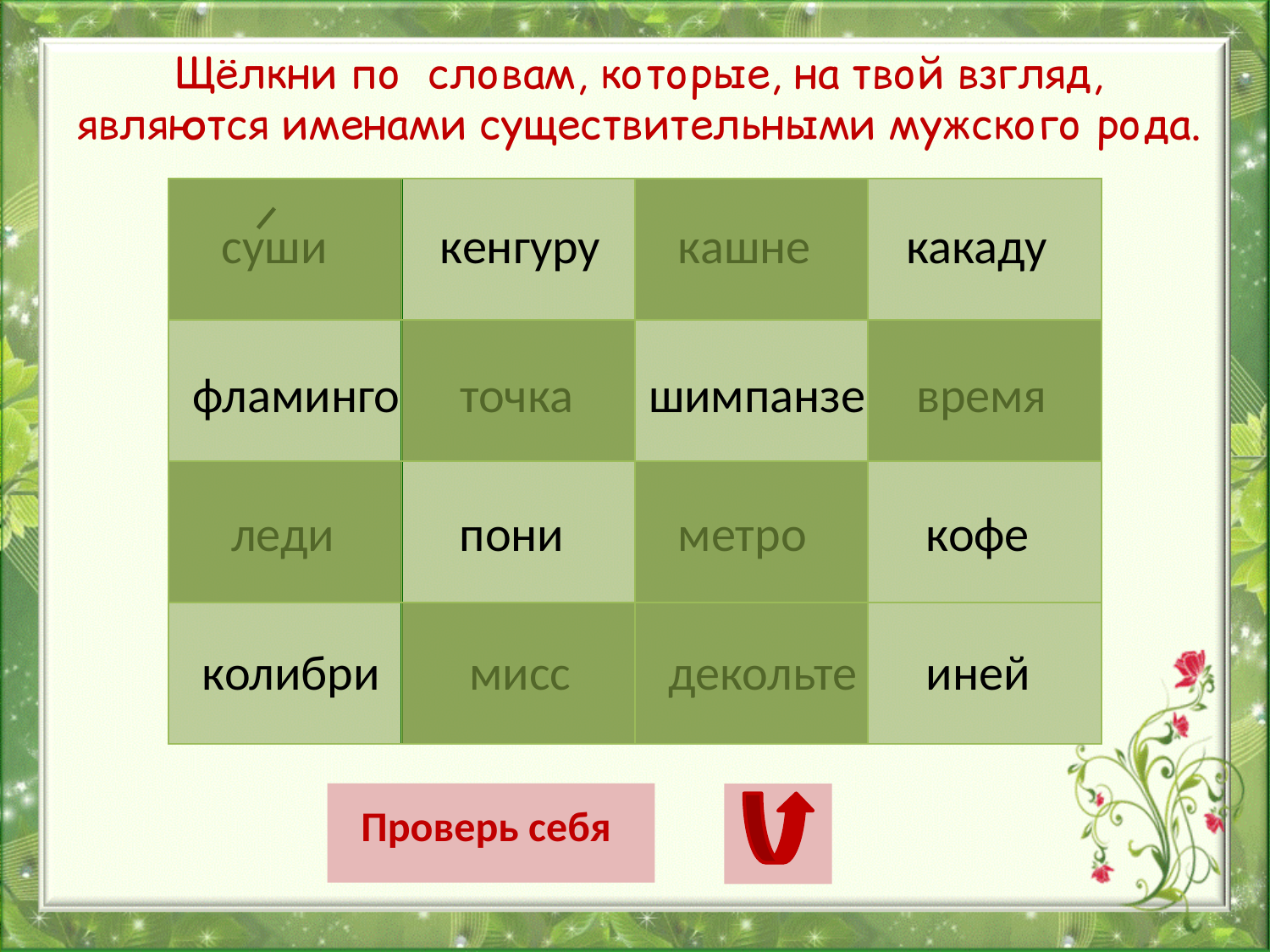

Щёлкни по  словам, которые, на твой взгляд,
являются именами существительными мужского рода.

|  |  |  |  |
| --- | --- | --- | --- |
|  |  |  |  |
|  |  |  |  |
|  |  |  |  |
суши
кенгуру
кашне
какаду
фламинго
точка
шимпанзе
время
леди
пони
метро
кофе
колибри
мисс
декольте
иней

Проверь себя